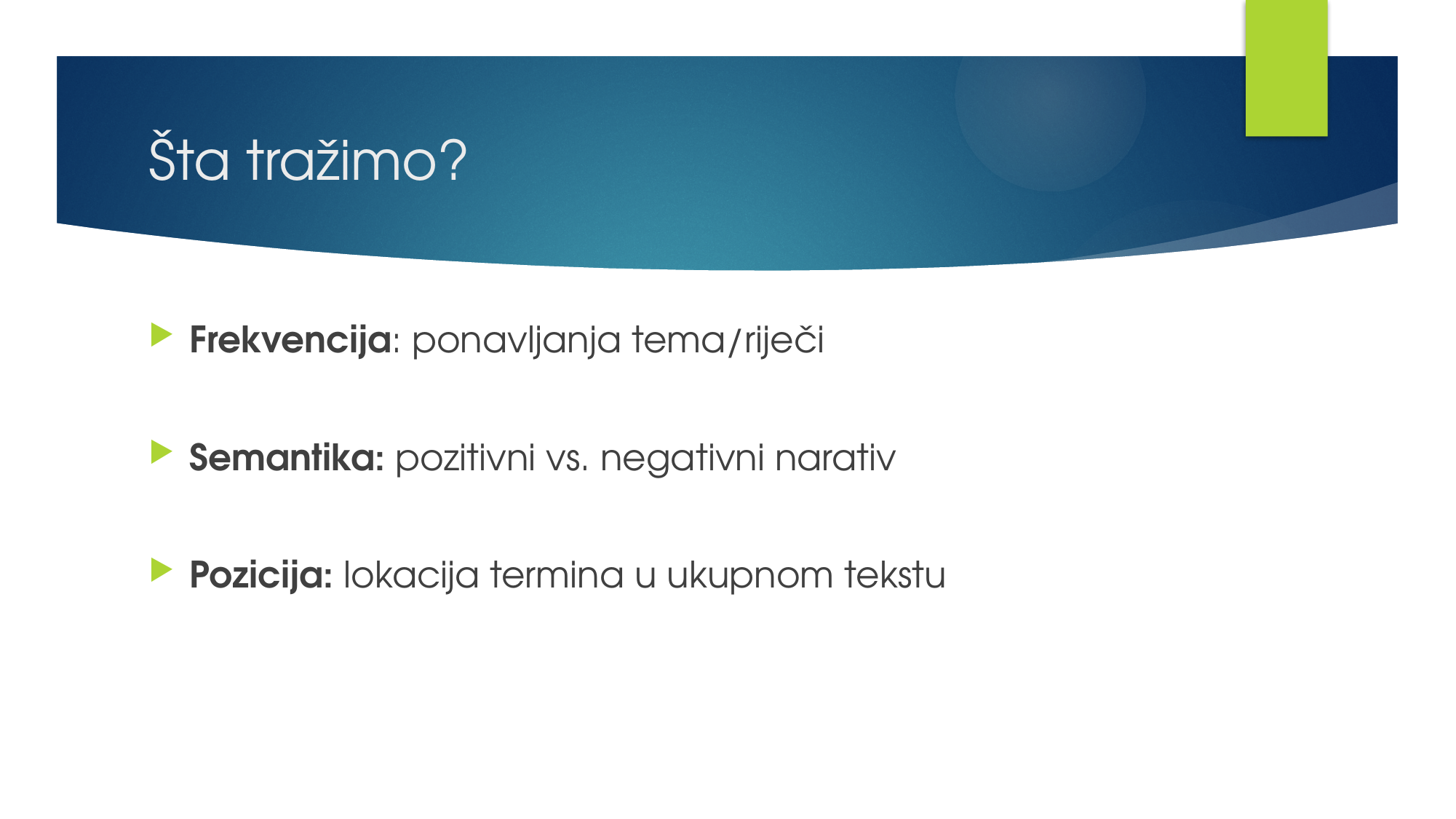

# Šta tražimo?
Frekvencija: ponavljanja tema/riječi

Semantika: pozitivni vs. negativni narativ

Pozicija: lokacija termina u ukupnom tekstu